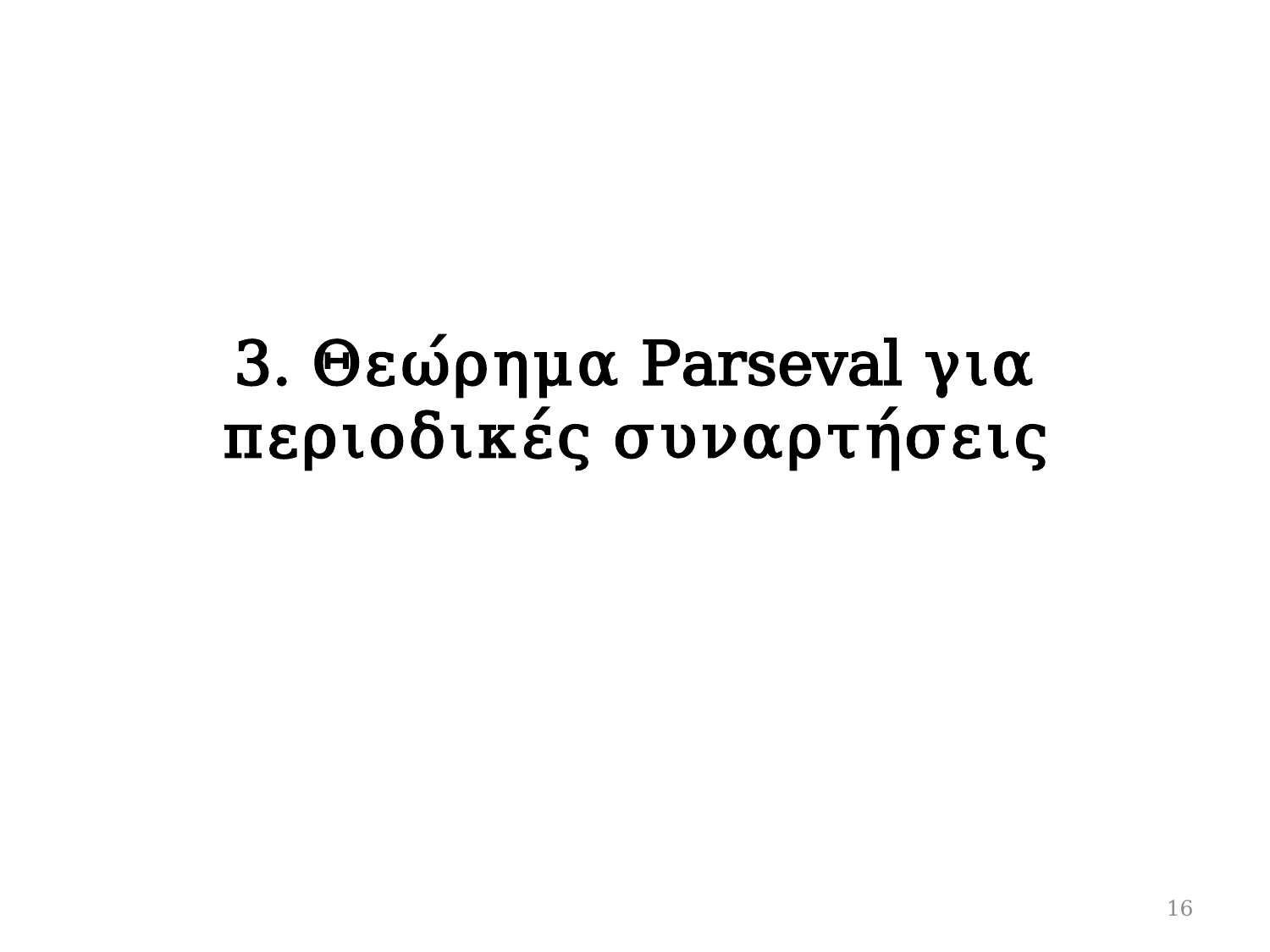

# 3. Θεώρημα Parseval για περιοδικές συναρτήσεις
16